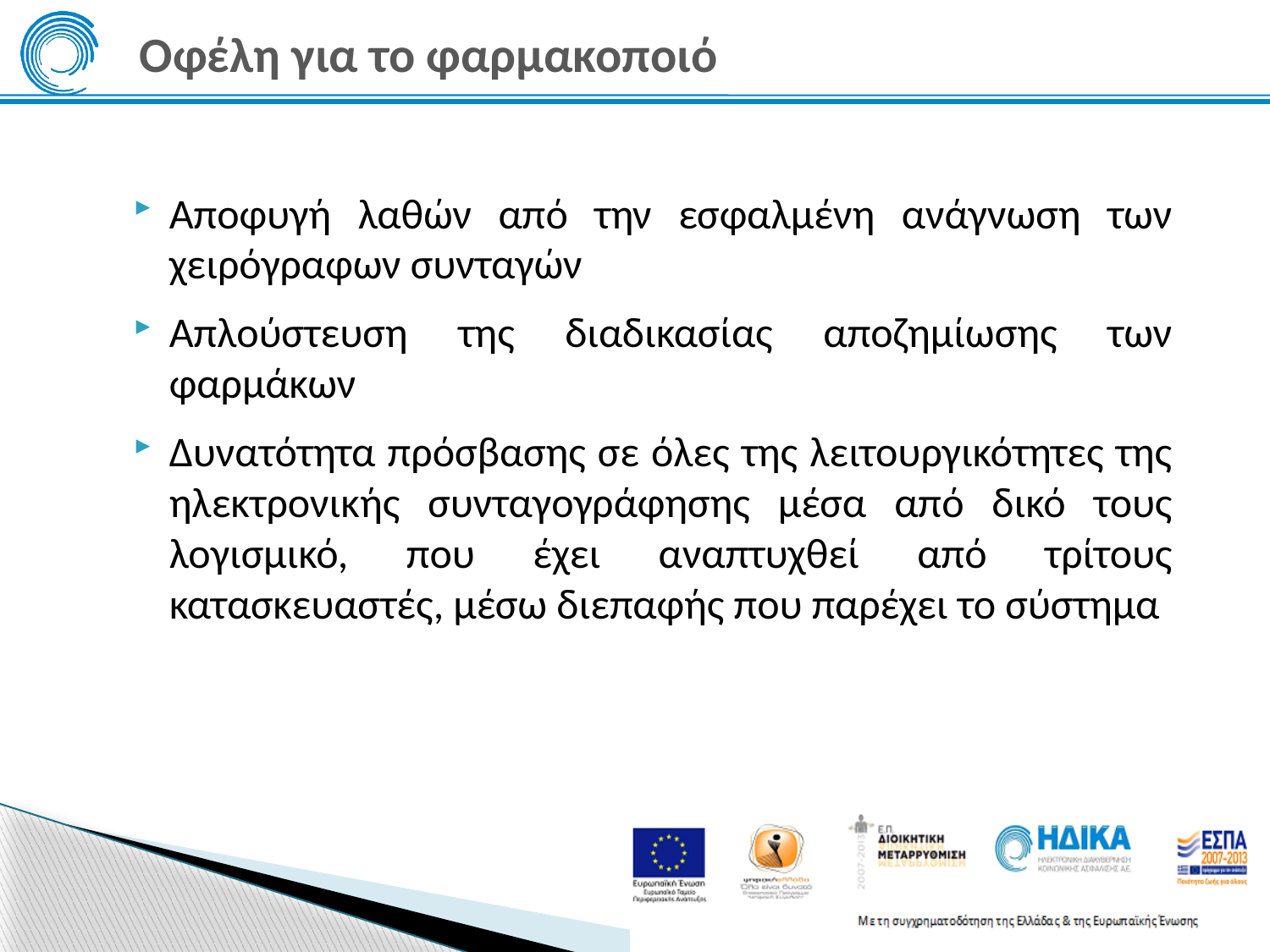

# Οφέλη για το φαρμακοποιό

Αποφυγή λαθών από την εσφαλμένη ανάγνωση των χειρόγραφων συνταγών
Απλούστευση της διαδικασίας αποζημίωσης των φαρμάκων
Δυνατότητα πρόσβασης σε όλες της λειτουργικότητες της ηλεκτρονικής συνταγογράφησης μέσα από δικό τους λογισμικό, που έχει αναπτυχθεί από τρίτους κατασκευαστές, μέσω διεπαφής που παρέχει το σύστημα